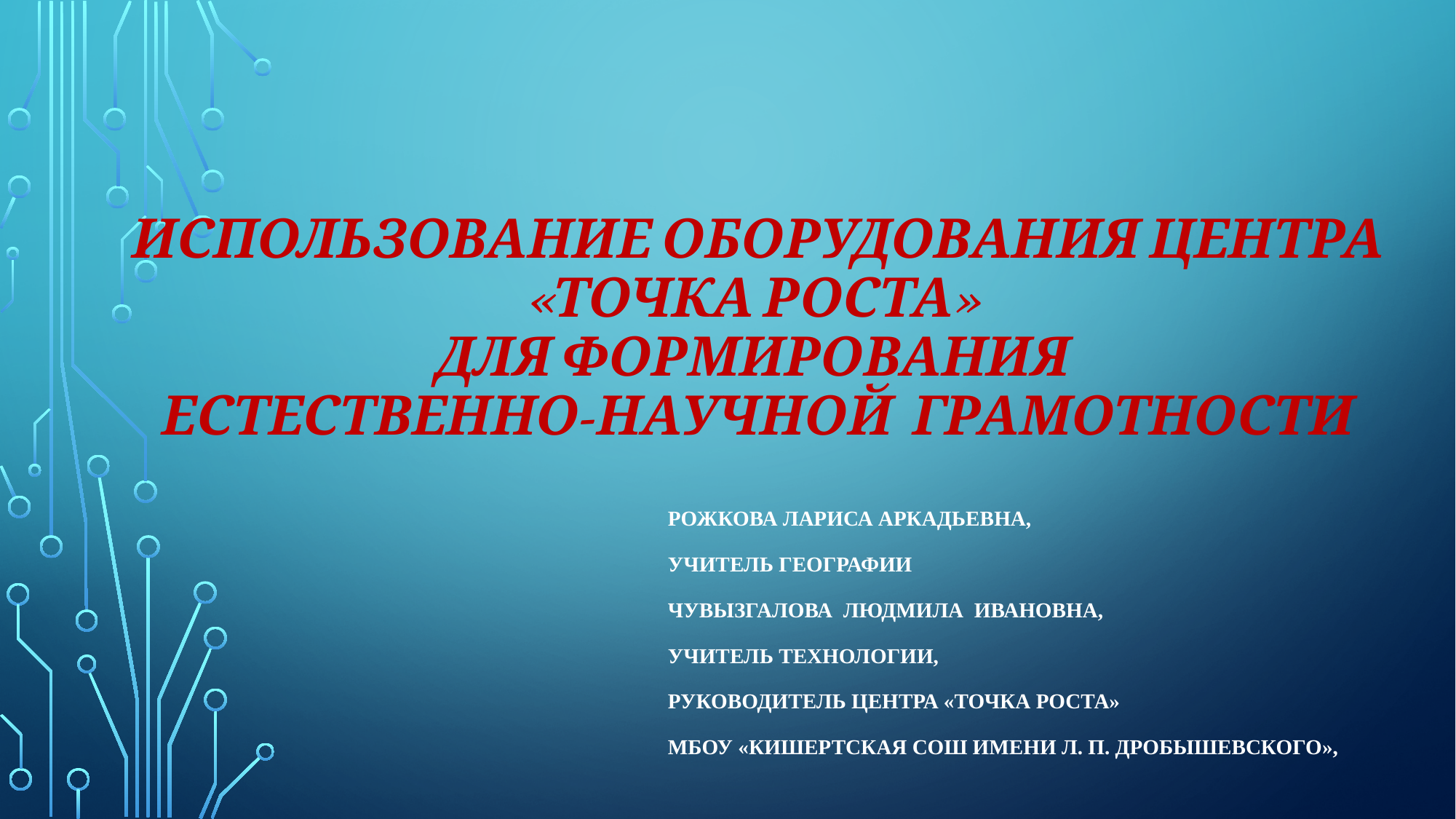

# Использование оборудования центра «точка роста» для формирования естественно-научной  грамотности
Рожкова Лариса Аркадьевна,
учитель географии
Чувызгалова  Людмила  Ивановна,
учитель технологии,
руководитель Центра «Точка роста»
МБОУ «Кишертская СОШ имени Л. П. Дробышевского»,